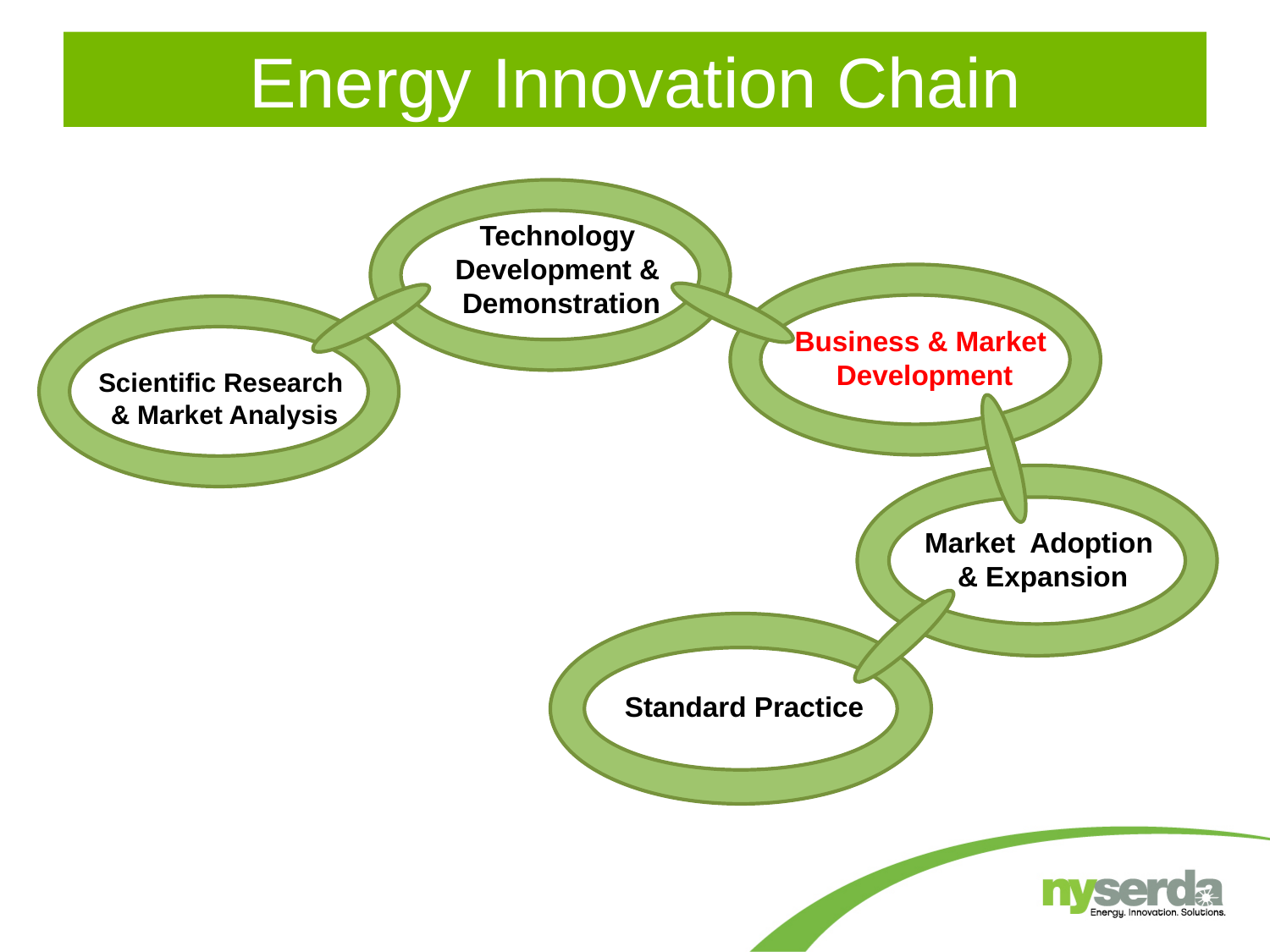

# Energy Innovation Chain

Technology
Development &
Demonstration

Business & Market
Development
Scientific Research
& Market Analysis

Market  Adoption
& Expansion

Standard Practice